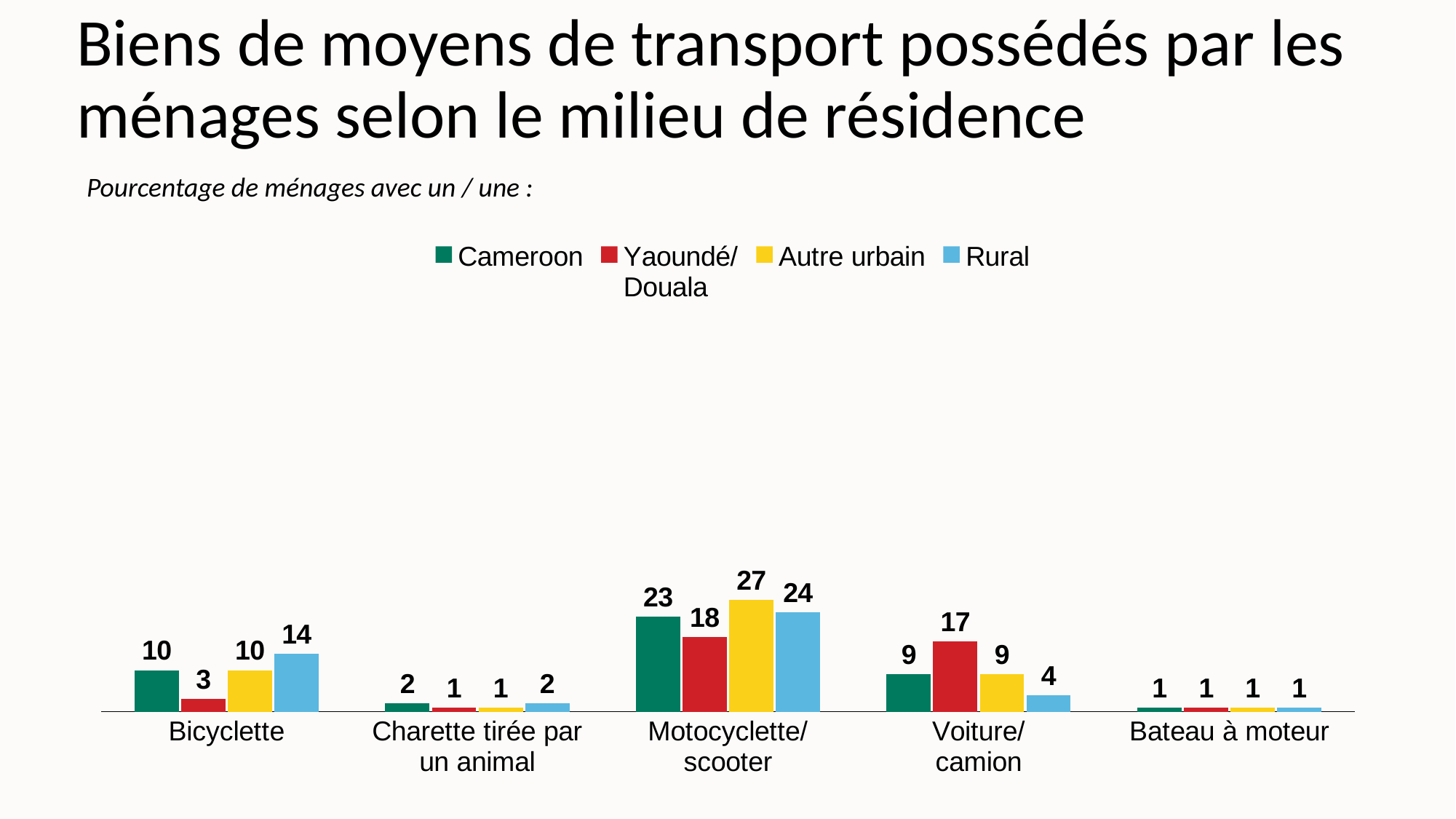

# Biens de moyens de transport possédés par les ménages selon le milieu de résidence
Pourcentage de ménages avec un / une :

### Chart

| Category | Cameroon | Yaoundé/
Douala | Autre urbain | Rural |
|---|---|---|---|---|
| Bicyclette | 10.0 | 3.0 | 10.0 | 14.0 |
| Charette tirée par un animal | 2.0 | 1.0 | 1.0 | 2.0 |
| Motocyclette/
scooter | 23.0 | 18.0 | 27.0 | 24.0 |
| Voiture/
camion | 9.0 | 17.0 | 9.0 | 4.0 |
| Bateau à moteur | 1.0 | 1.0 | 1.0 | 1.0 |